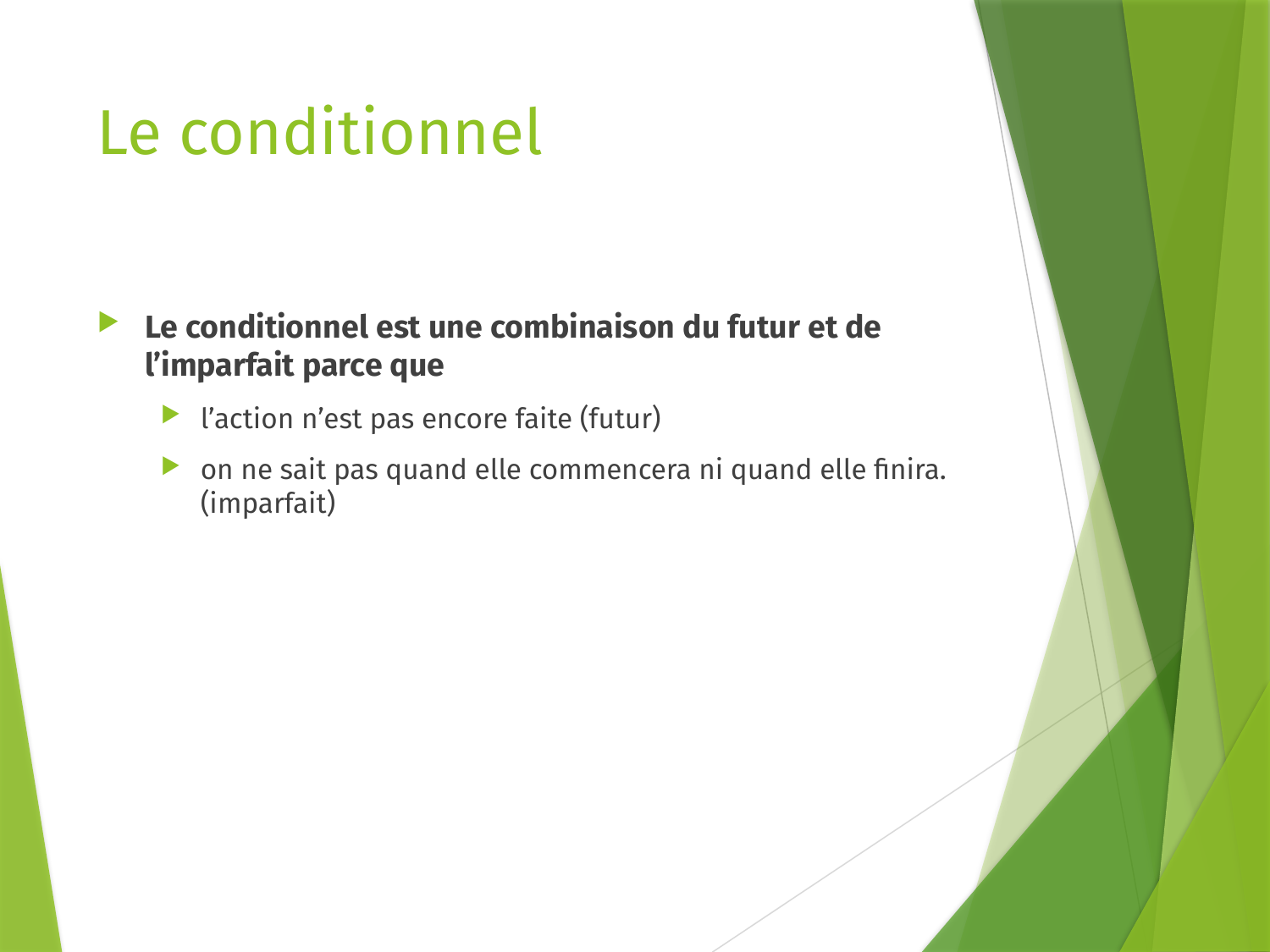

# Le conditionnel
Le conditionnel est une combinaison du futur et de l’imparfait parce que
l’action n’est pas encore faite (futur)
on ne sait pas quand elle commencera ni quand elle finira.(imparfait)